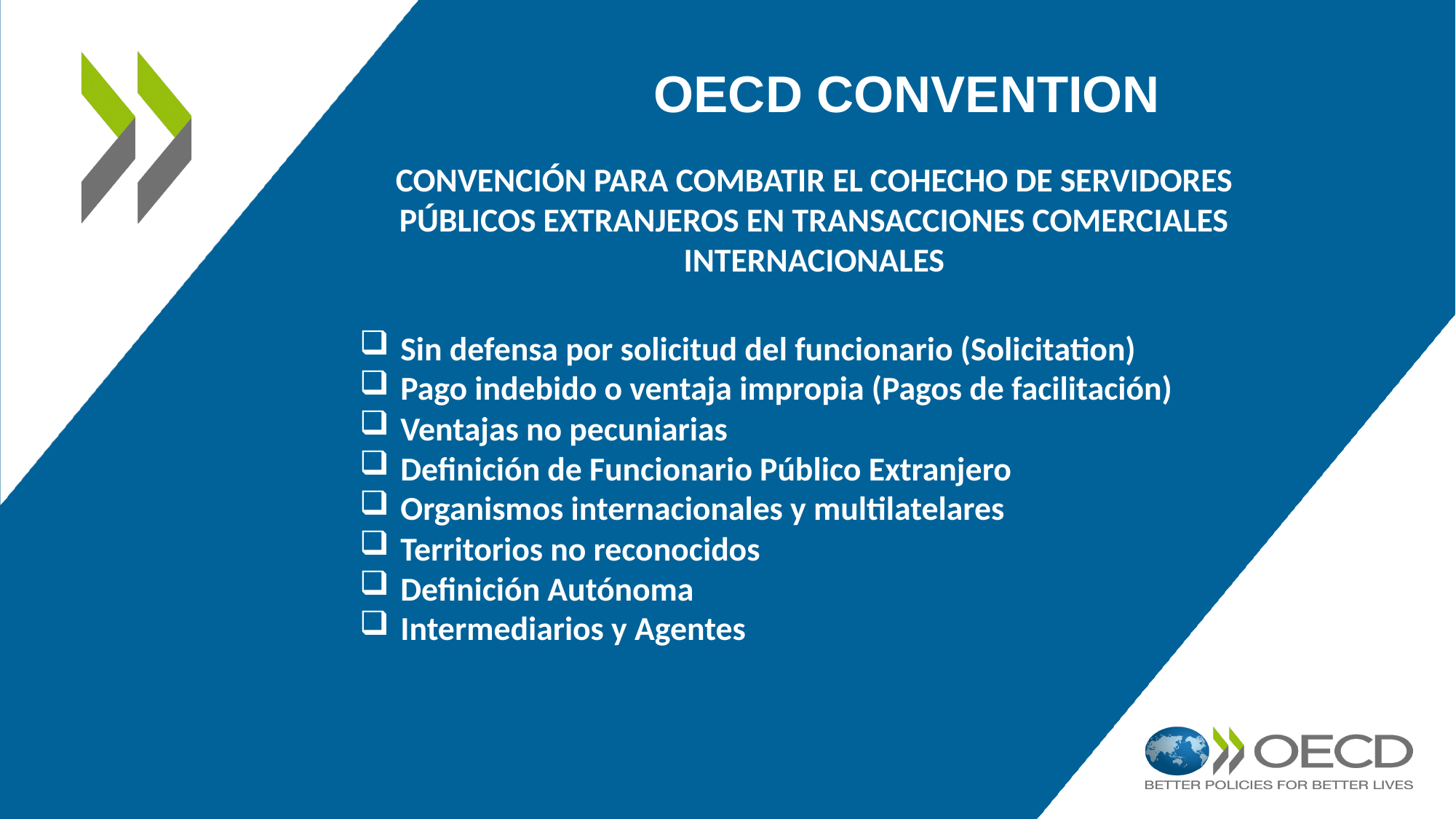

# OECD CONVENTION
CONVENCIÓN PARA COMBATIR EL COHECHO DE SERVIDORES PÚBLICOS EXTRANJEROS EN TRANSACCIONES COMERCIALES INTERNACIONALES

Sin defensa por solicitud del funcionario (Solicitation)
Pago indebido o ventaja impropia (Pagos de facilitación)
Ventajas no pecuniarias
Definición de Funcionario Público Extranjero
Organismos internacionales y multilatelares
Territorios no reconocidos
Definición Autónoma
Intermediarios y Agentes